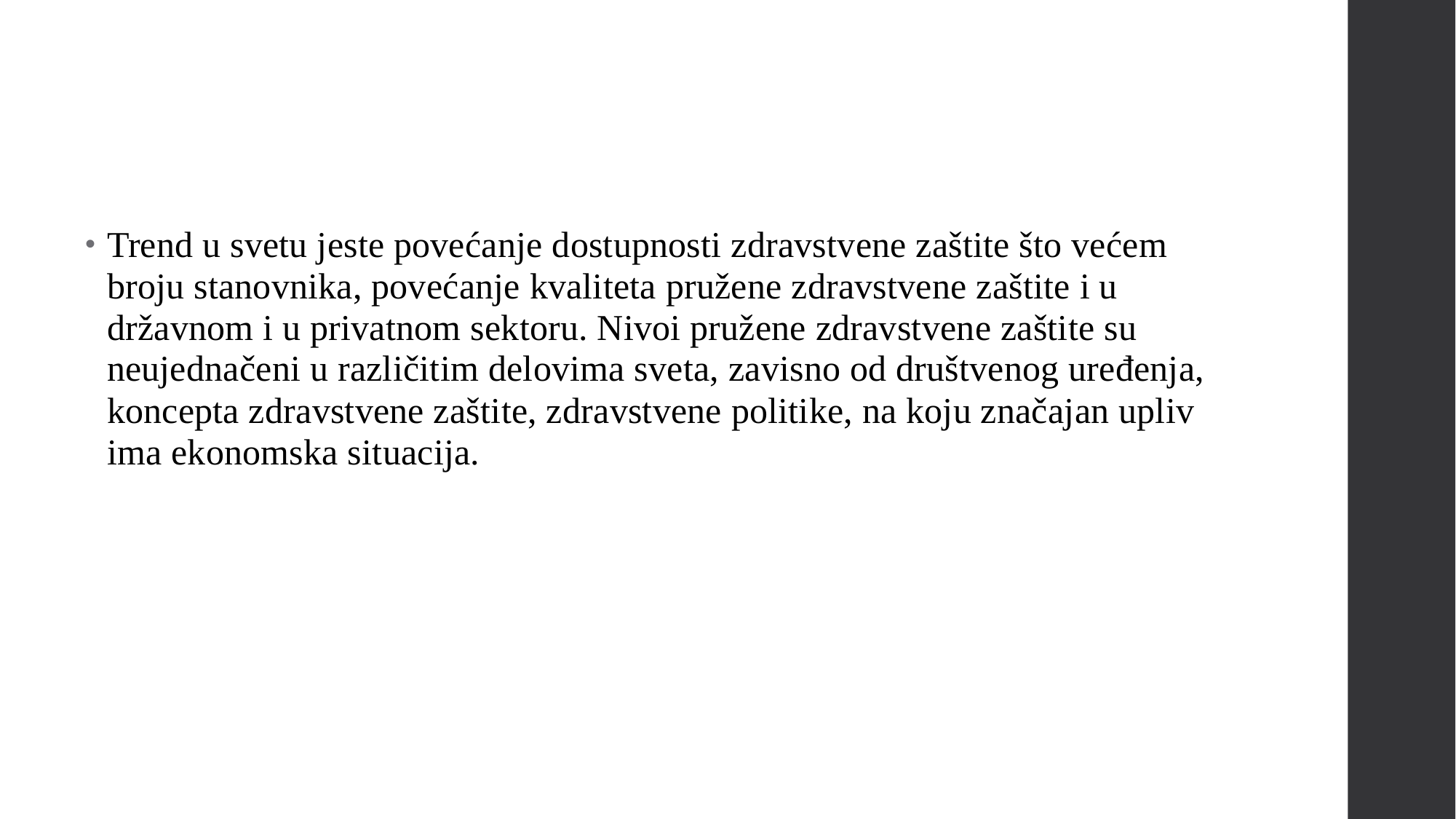

#
Trend u svetu jeste povećanje dostupnosti zdravstvene zaštite što većem broju stanovnika, povećanje kvaliteta pružene zdravstvene zaštite i u državnom i u privatnom sektoru. Nivoi pružene zdravstvene zaštite su neujednačeni u različitim delovima sveta, zavisno od društvenog uređenja, koncepta zdravstvene zaštite, zdravstvene politike, na koju značajan upliv ima ekonomska situacija.